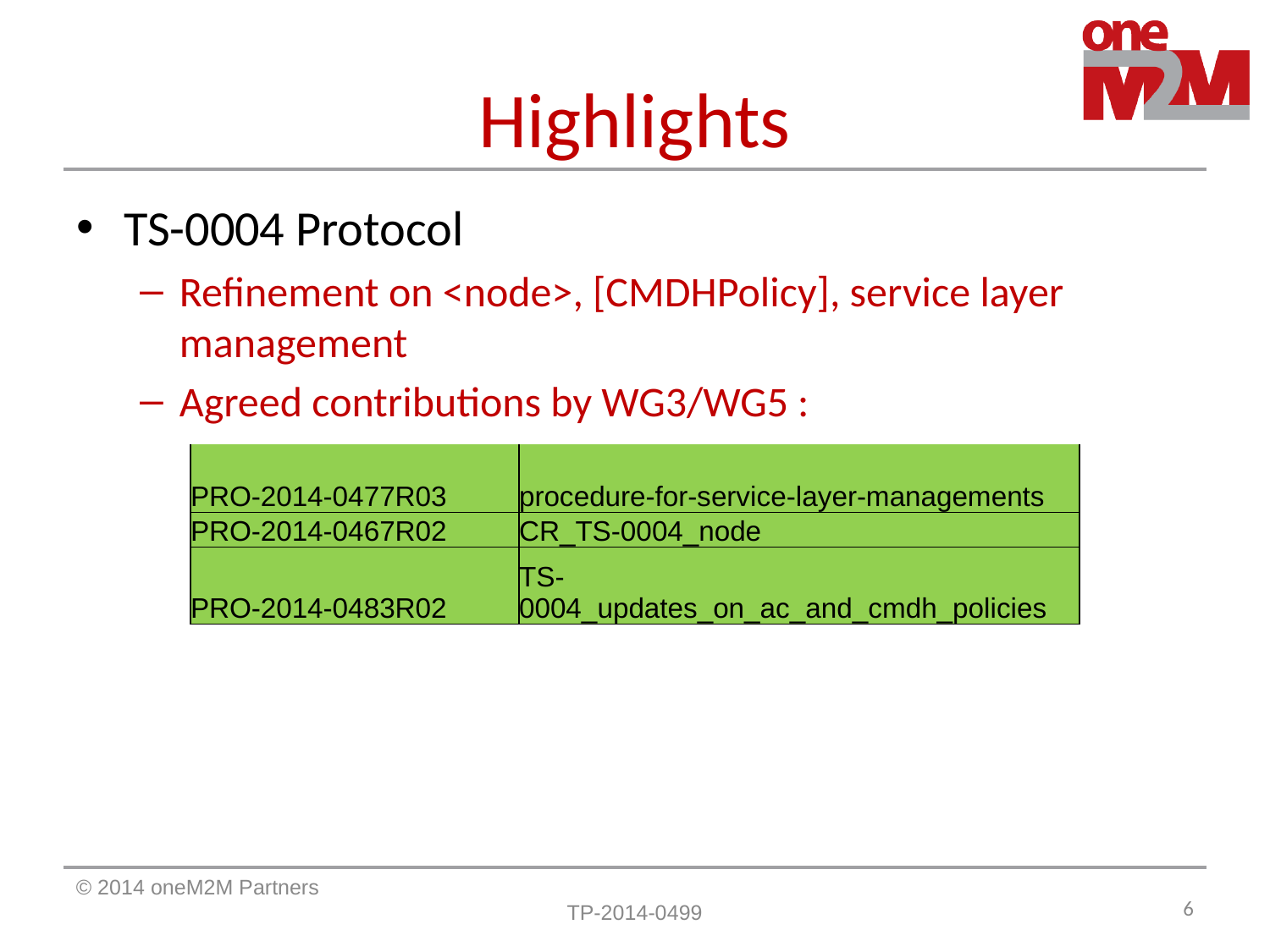

# Highlights
TS-0004 Protocol
Refinement on <node>, [CMDHPolicy], service layer management
Agreed contributions by WG3/WG5 :

| PRO-2014-0477R03 | procedure-for-service-layer-managements |
| --- | --- |
| PRO-2014-0467R02 | CR\_TS-0004\_node |
| PRO-2014-0483R02 | TS-0004\_updates\_on\_ac\_and\_cmdh\_policies |
6